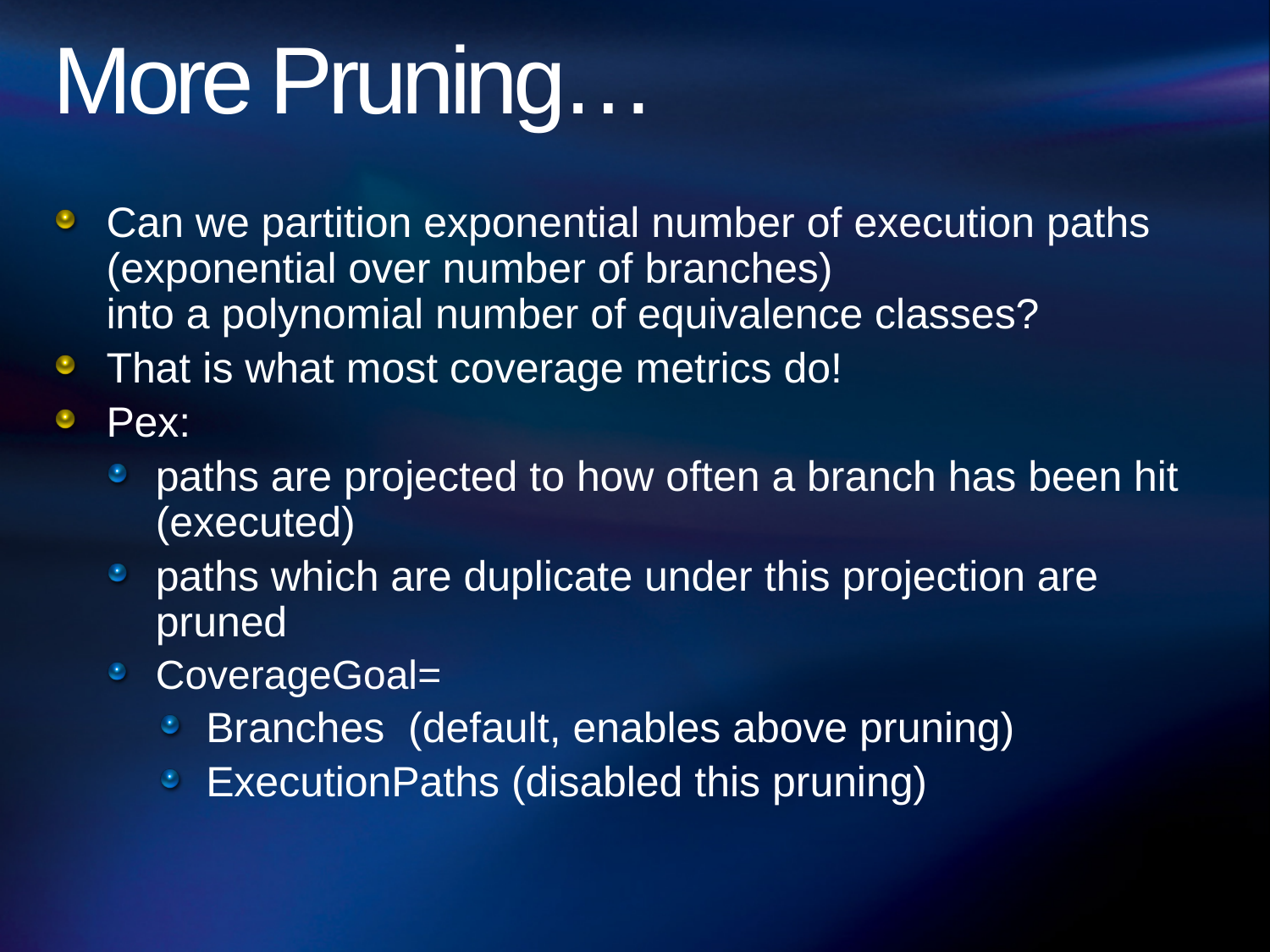

# More Pruning…
Can we partition exponential number of execution paths (exponential over number of branches)
into a polynomial number of equivalence classes?
That is what most coverage metrics do!
Pex:
paths are projected to how often a branch has been hit (executed)
paths which are duplicate under this projection are pruned
CoverageGoal=
Branches  (default, enables above pruning)
ExecutionPaths (disabled this pruning)